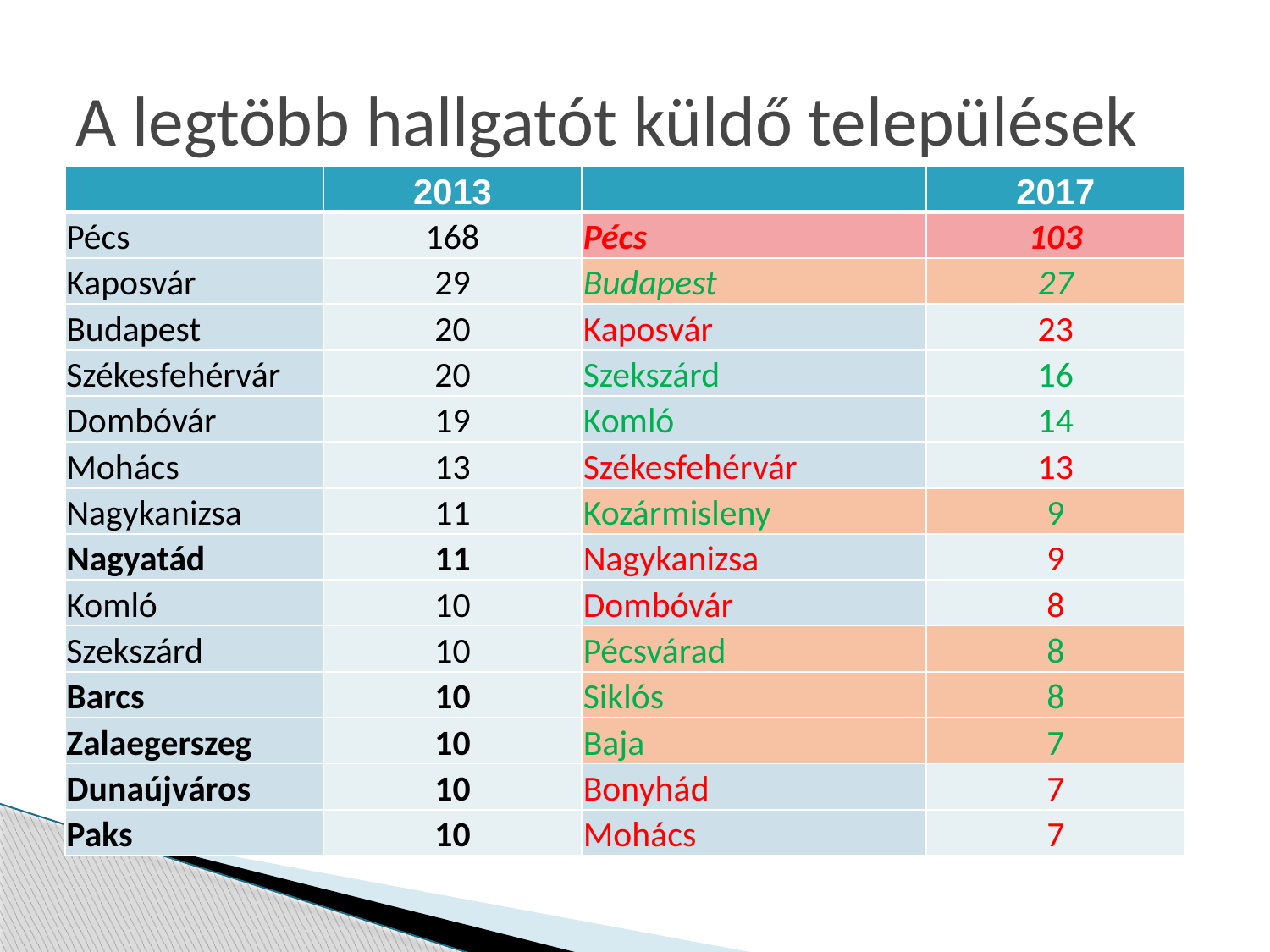

# A legtöbb hallgatót küldő települések
|  | 2013 |  | 2017 |
| --- | --- | --- | --- |
| Pécs | 168 | Pécs | 103 |
| Kaposvár | 29 | Budapest | 27 |
| Budapest | 20 | Kaposvár | 23 |
| Székesfehérvár | 20 | Szekszárd | 16 |
| Dombóvár | 19 | Komló | 14 |
| Mohács | 13 | Székesfehérvár | 13 |
| Nagykanizsa | 11 | Kozármisleny | 9 |
| Nagyatád | 11 | Nagykanizsa | 9 |
| Komló | 10 | Dombóvár | 8 |
| Szekszárd | 10 | Pécsvárad | 8 |
| Barcs | 10 | Siklós | 8 |
| Zalaegerszeg | 10 | Baja | 7 |
| Dunaújváros | 10 | Bonyhád | 7 |
| Paks | 10 | Mohács | 7 |